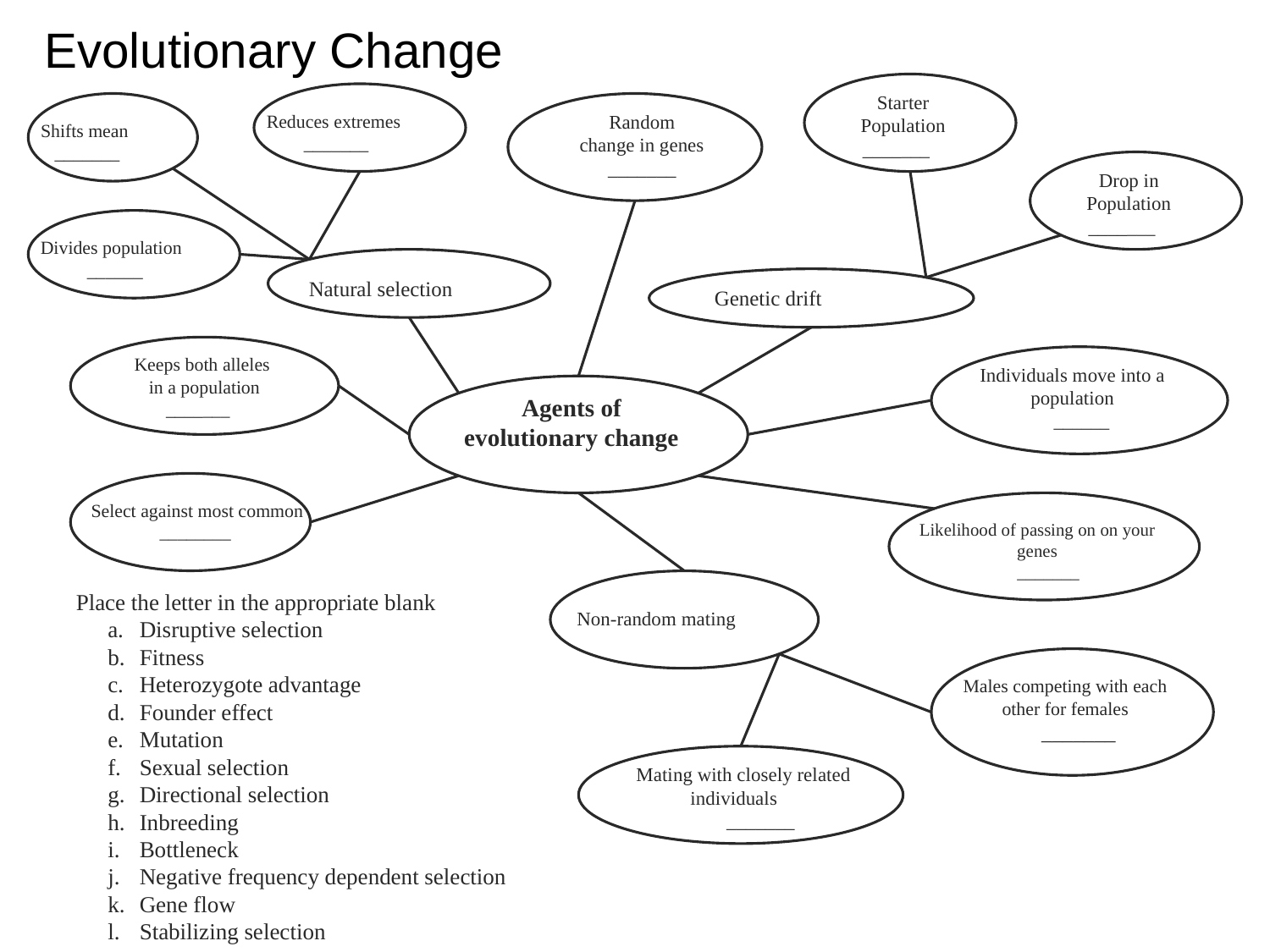

Evolutionary Change

Starter
Population
_______

Reduces extremes
        _______
Random
change in genes
_______
Shifts mean
   _______

Drop in
Population
_______

Divides population
          ______

Natural selection

  Genetic drift

Keeps both alleles
in a population
_______

Individuals move into a population
    ______

Agents of evolutionary change

Select against most common
  ________

Likelihood of passing on on your genes
     _______

Non-random mating

Males competing with each other for females
     _______

    Mating with closely related individuals
           _______
	Place the letter in the appropriate blank
Disruptive selection
Fitness
Heterozygote advantage
Founder effect
Mutation
Sexual selection
Directional selection
Inbreeding
Bottleneck
Negative frequency dependent selection
Gene flow
Stabilizing selection